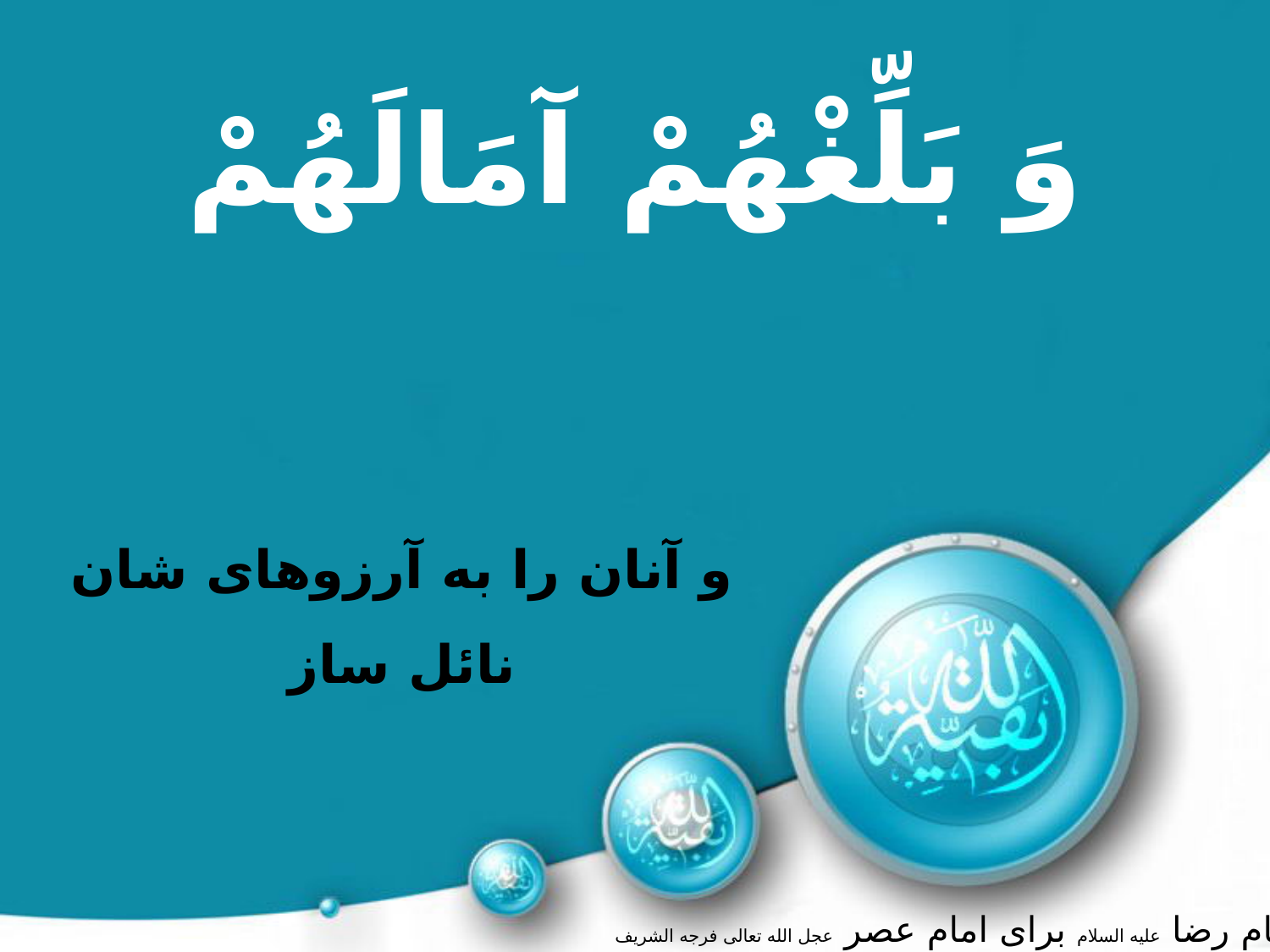

وَ بَلِّغْهُمْ آمَالَهُمْ
و آنان را به آرزوهاى شان نائل ساز